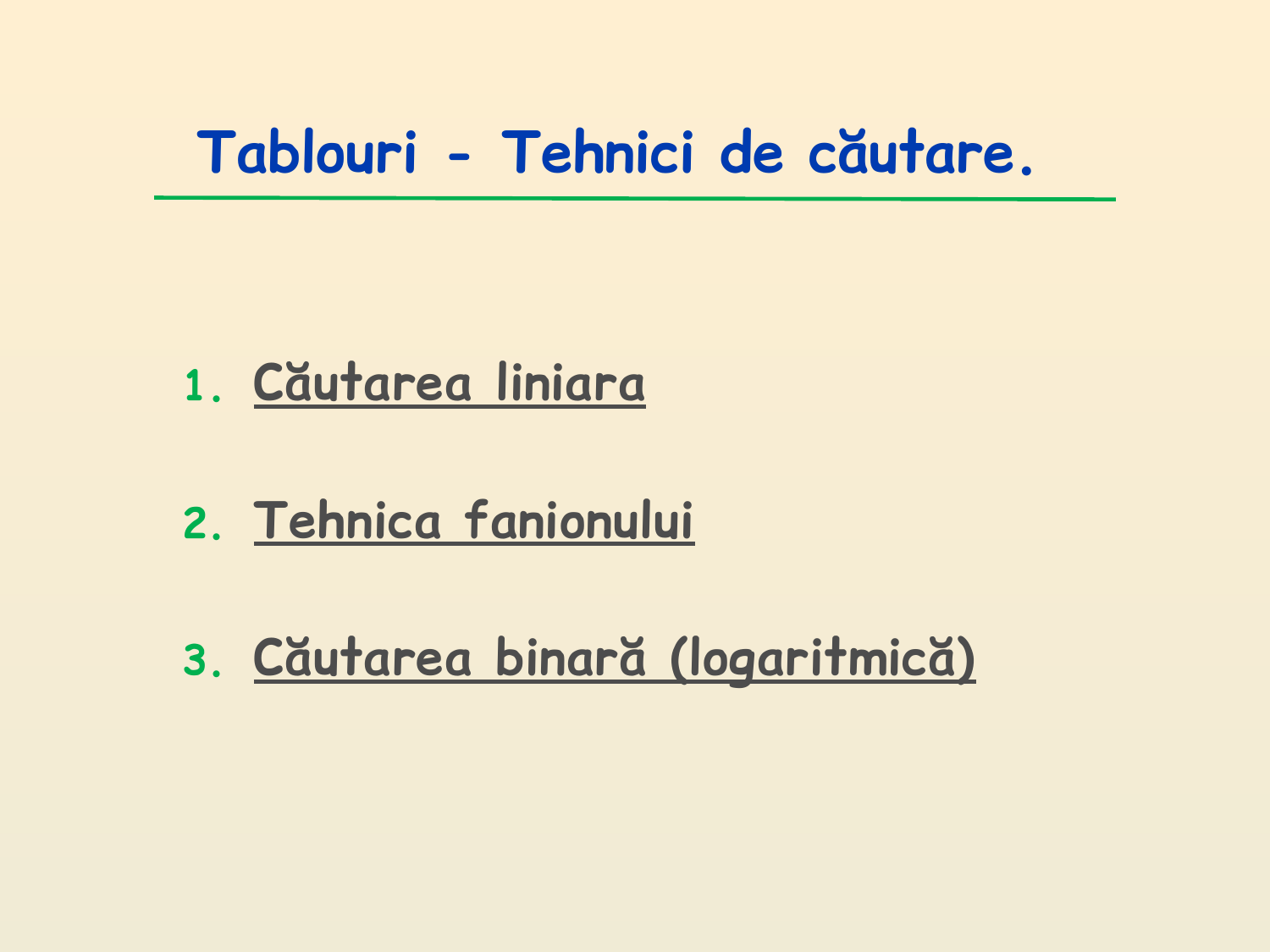

Tablouri - Tehnici de căutare.
Căutarea liniara
Tehnica fanionului
Căutarea binară (logaritmică)